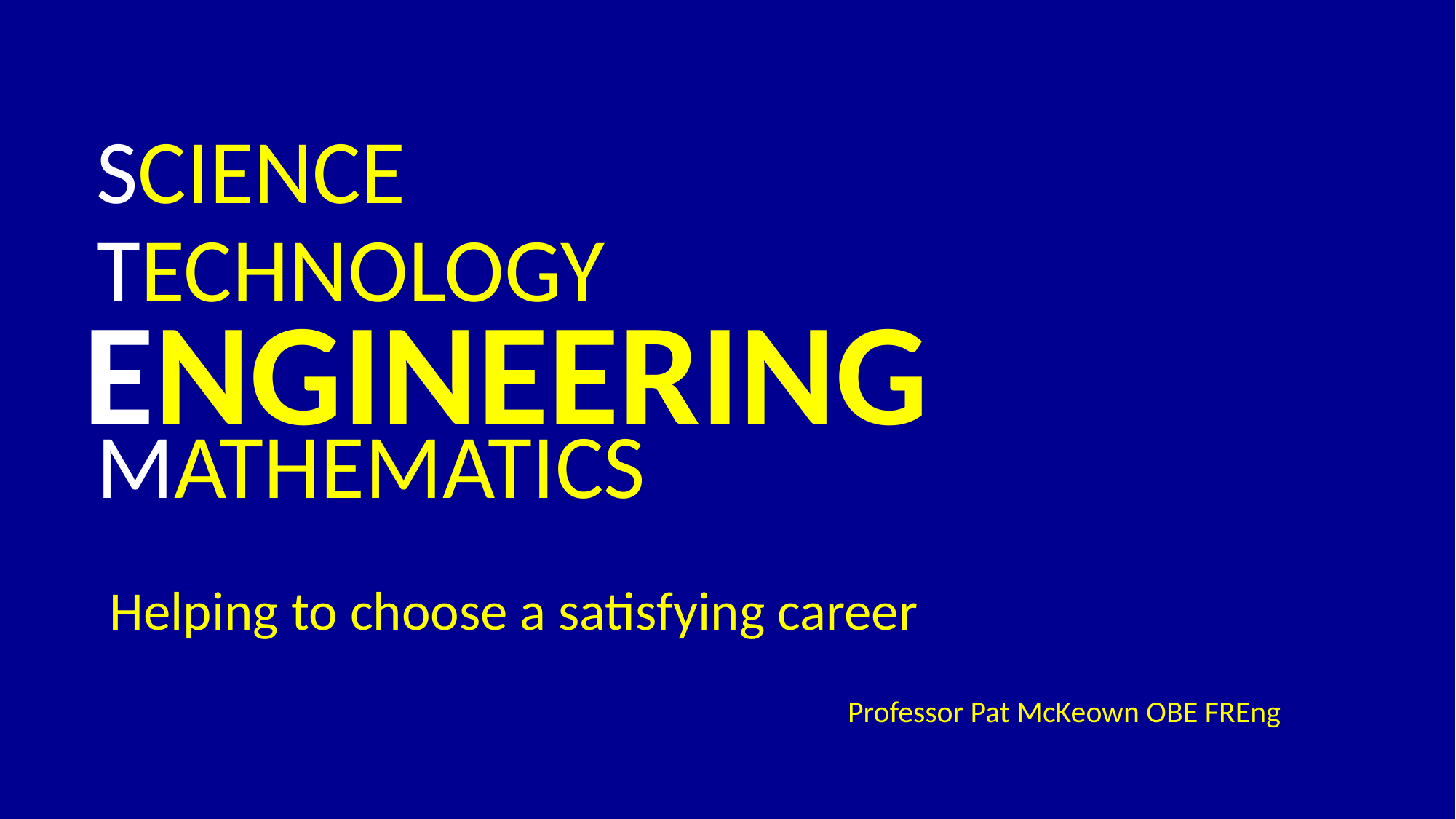

# SCIENCE TECHNOLOGY MATHEMATICS
ENGINEERING
Helping to choose a satisfying career
Professor Pat McKeown OBE FREng